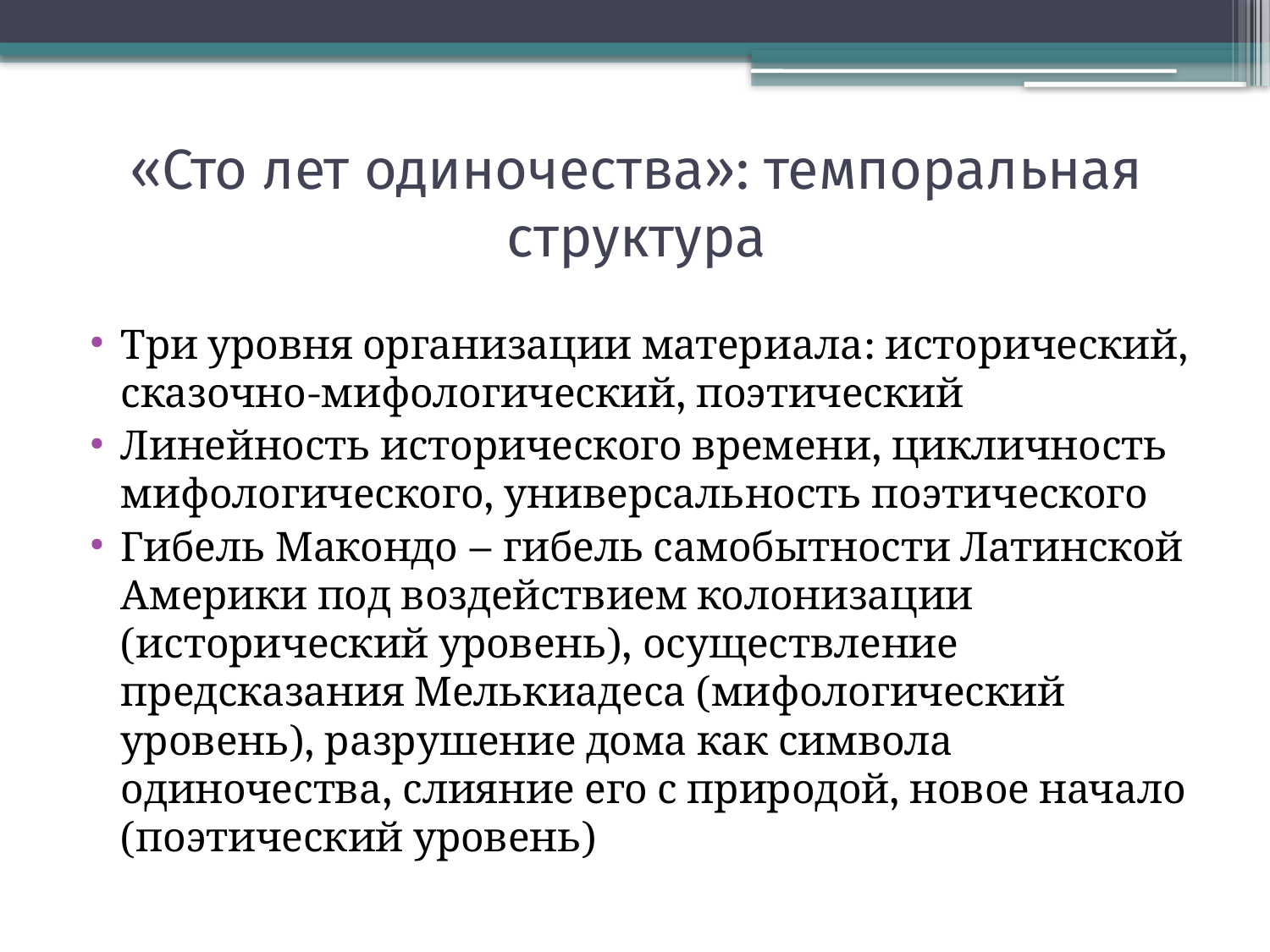

# «Сто лет одиночества»: темпоральная структура
Три уровня организации материала: исторический, сказочно-мифологический, поэтический
Линейность исторического времени, цикличность мифологического, универсальность поэтического
Гибель Макондо – гибель самобытности Латинской Америки под воздействием колонизации (исторический уровень), осуществление предсказания Мелькиадеса (мифологический уровень), разрушение дома как символа одиночества, слияние его с природой, новое начало (поэтический уровень)